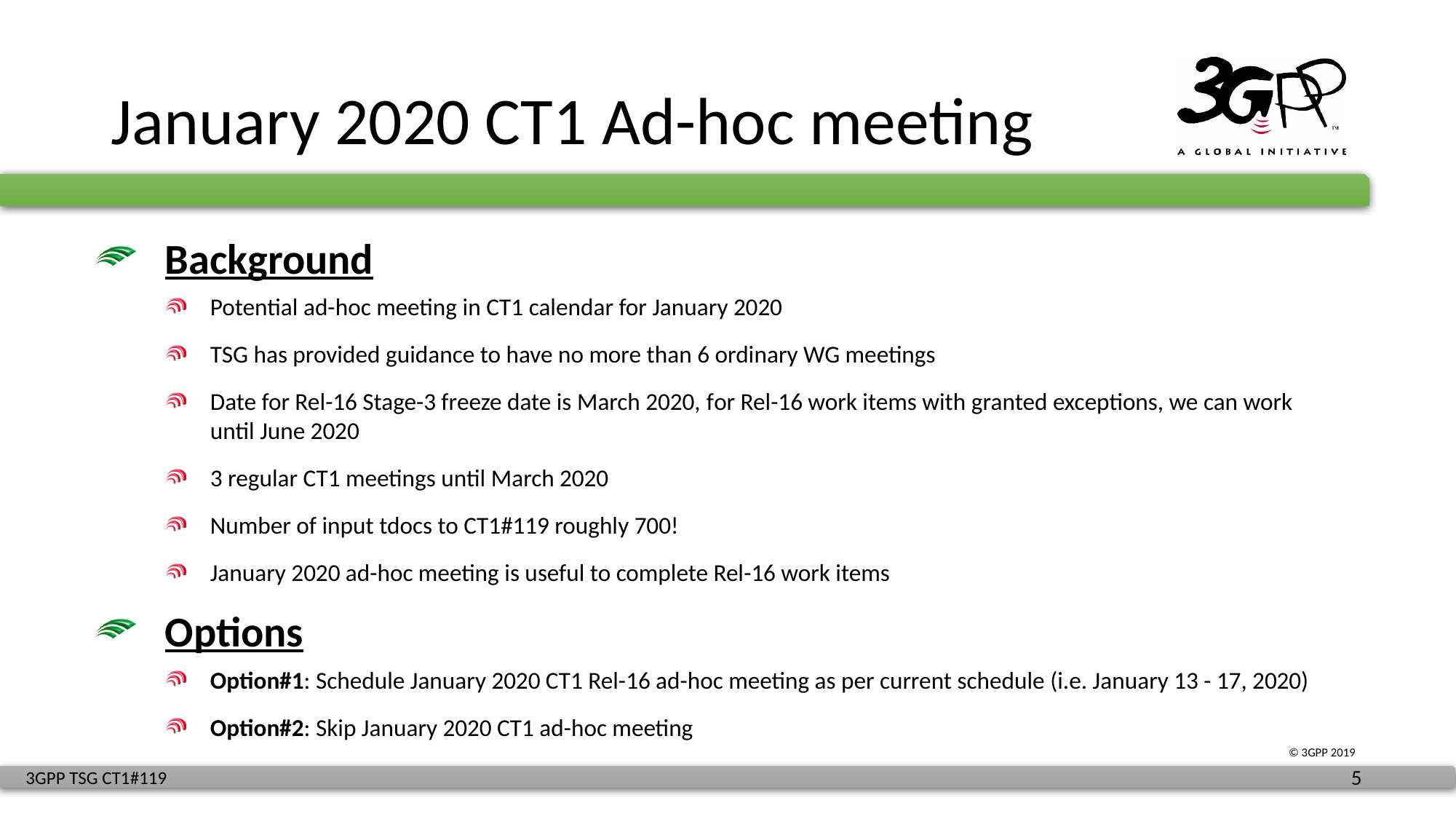

# January 2020 CT1 Ad-hoc meeting
Background
Potential ad-hoc meeting in CT1 calendar for January 2020
TSG has provided guidance to have no more than 6 ordinary WG meetings
Date for Rel-16 Stage-3 freeze date is March 2020, for Rel-16 work items with granted exceptions, we can work until June 2020
3 regular CT1 meetings until March 2020
Number of input tdocs to CT1#119 roughly 700!
January 2020 ad-hoc meeting is useful to complete Rel-16 work items
Options
Option#1: Schedule January 2020 CT1 Rel-16 ad-hoc meeting as per current schedule (i.e. January 13 - 17, 2020)
Option#2: Skip January 2020 CT1 ad-hoc meeting